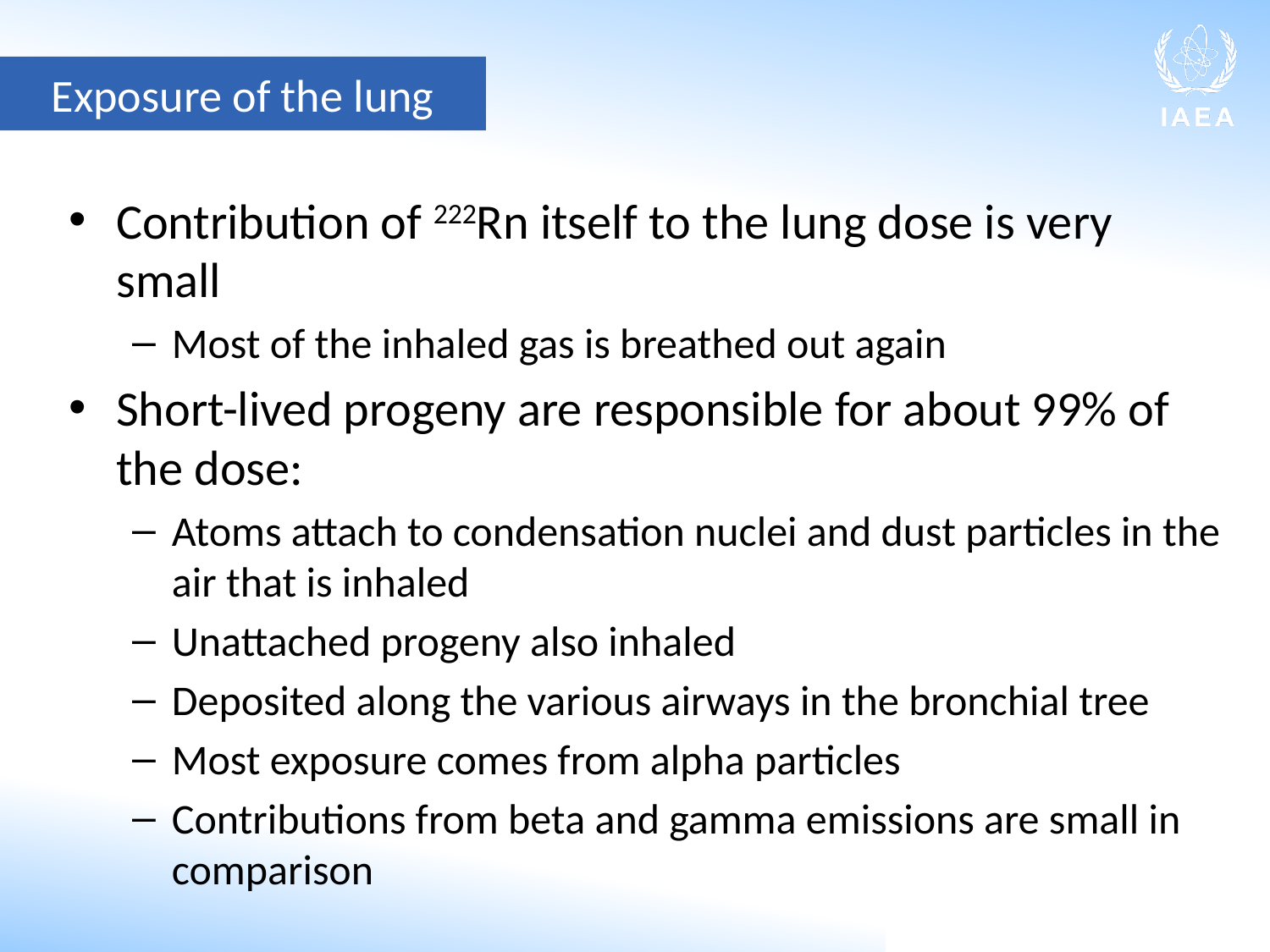

Exposure of the lung
Contribution of 222Rn itself to the lung dose is very small
Most of the inhaled gas is breathed out again
Short-lived progeny are responsible for about 99% of the dose:
Atoms attach to condensation nuclei and dust particles in the air that is inhaled
Unattached progeny also inhaled
Deposited along the various airways in the bronchial tree
Most exposure comes from alpha particles
Contributions from beta and gamma emissions are small in comparison